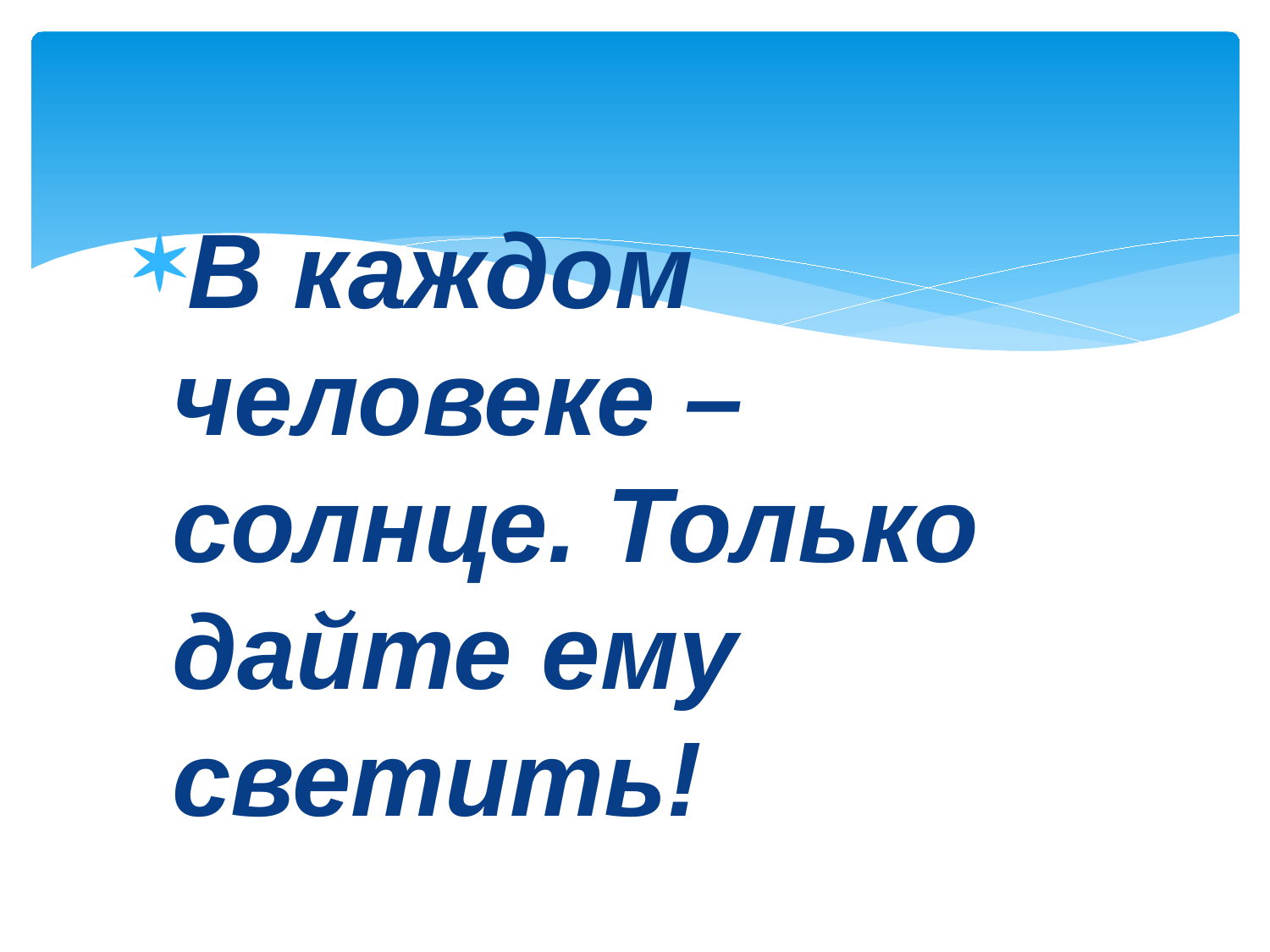

#
В каждом человеке – солнце. Только дайте ему светить!
                         Сократ